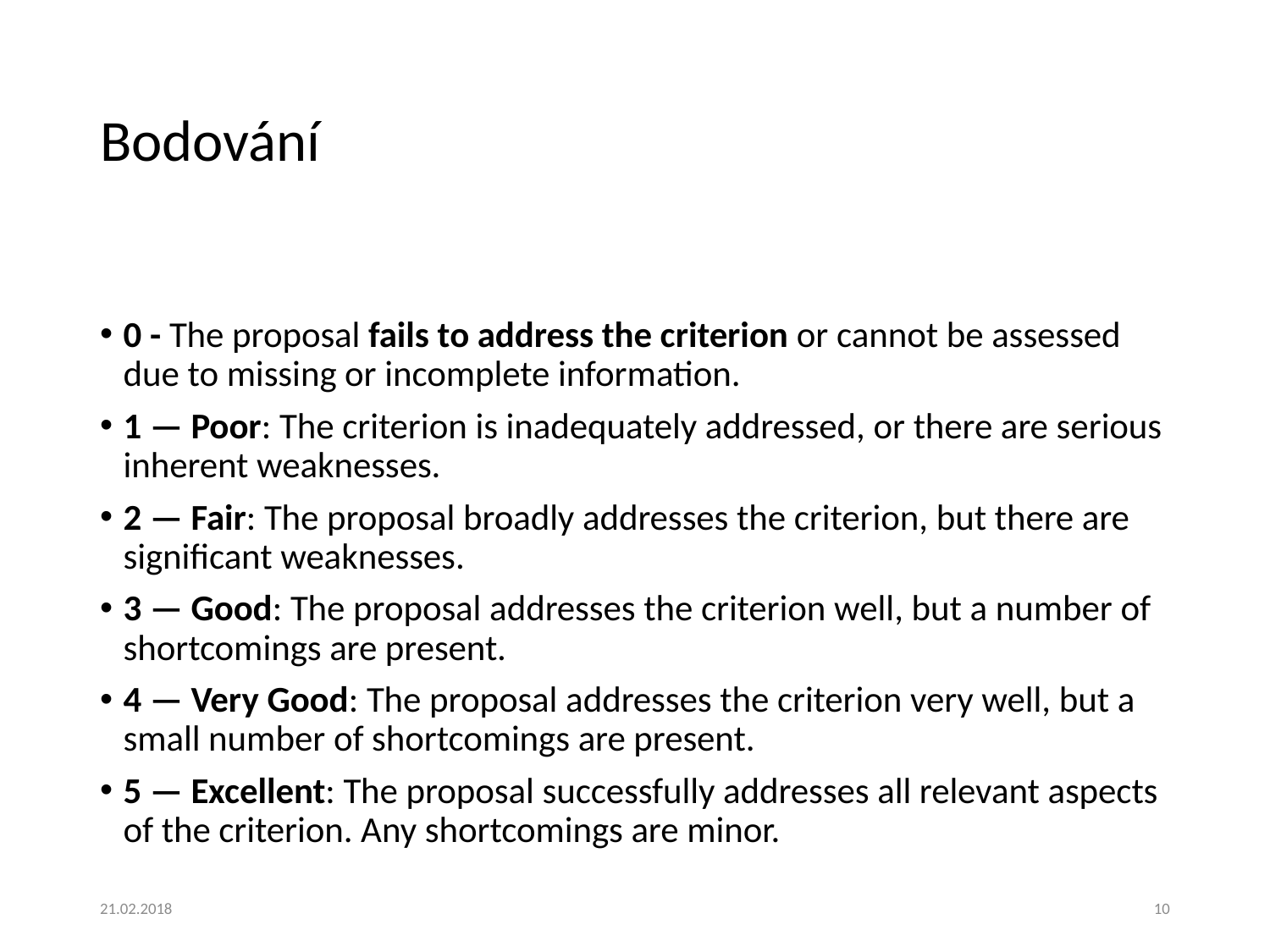

# Bodování

0 - The proposal fails to address the criterion or cannot be assessed due to missing or incomplete information.
1 — Poor: The criterion is inadequately addressed, or there are serious inherent weaknesses.
2 — Fair: The proposal broadly addresses the criterion, but there are significant weaknesses.
3 — Good: The proposal addresses the criterion well, but a number of shortcomings are present.
4 — Very Good: The proposal addresses the criterion very well, but a small number of shortcomings are present.
5 — Excellent: The proposal successfully addresses all relevant aspects of the criterion. Any shortcomings are minor.
21.02.2018
10